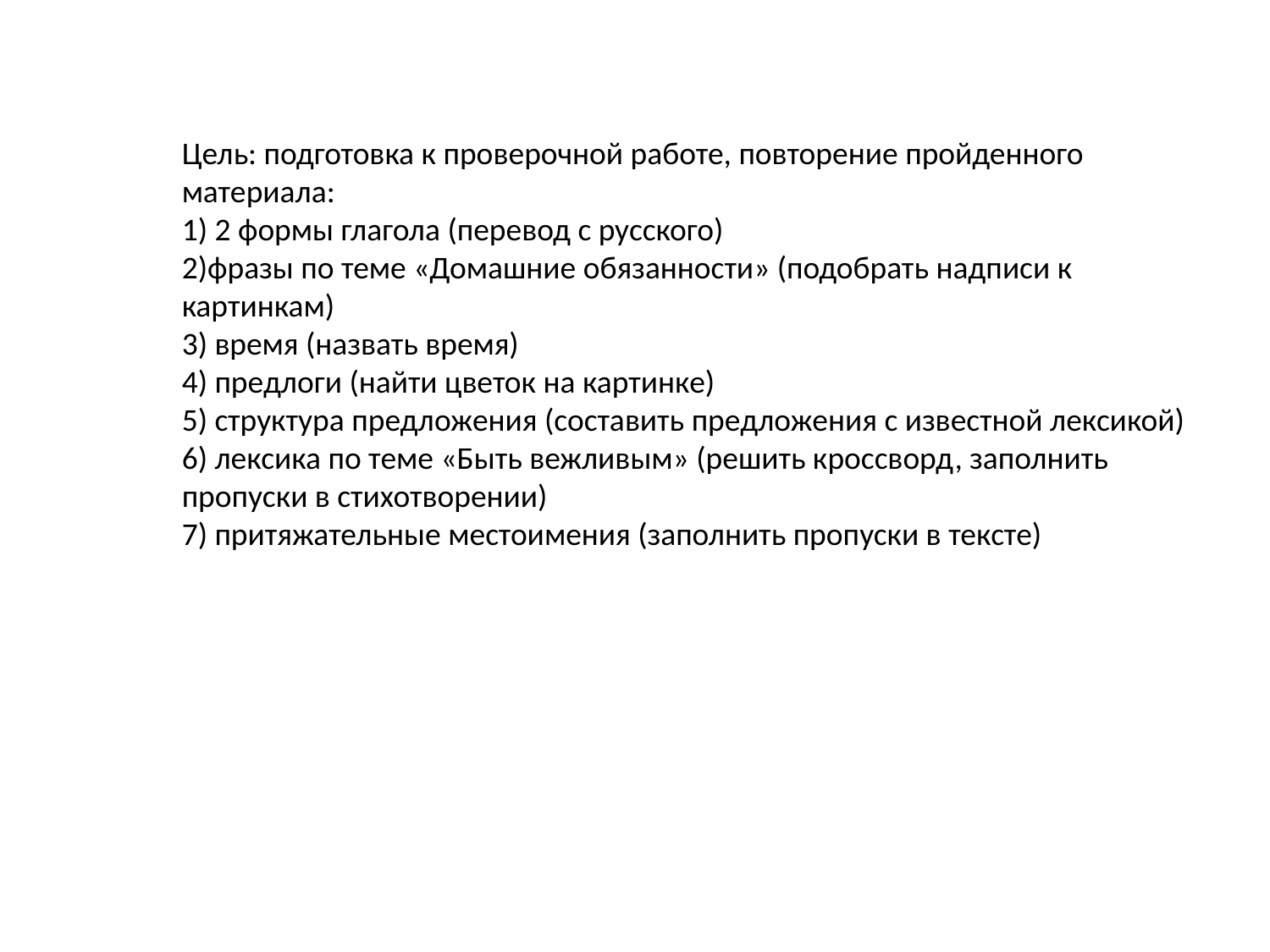

Цель: подготовка к проверочной работе, повторение пройденного материала:
1) 2 формы глагола (перевод с русского)
2)фразы по теме «Домашние обязанности» (подобрать надписи к картинкам)
3) время (назвать время)
4) предлоги (найти цветок на картинке)
5) структура предложения (составить предложения с известной лексикой)
6) лексика по теме «Быть вежливым» (решить кроссворд, заполнить пропуски в стихотворении)
7) притяжательные местоимения (заполнить пропуски в тексте)